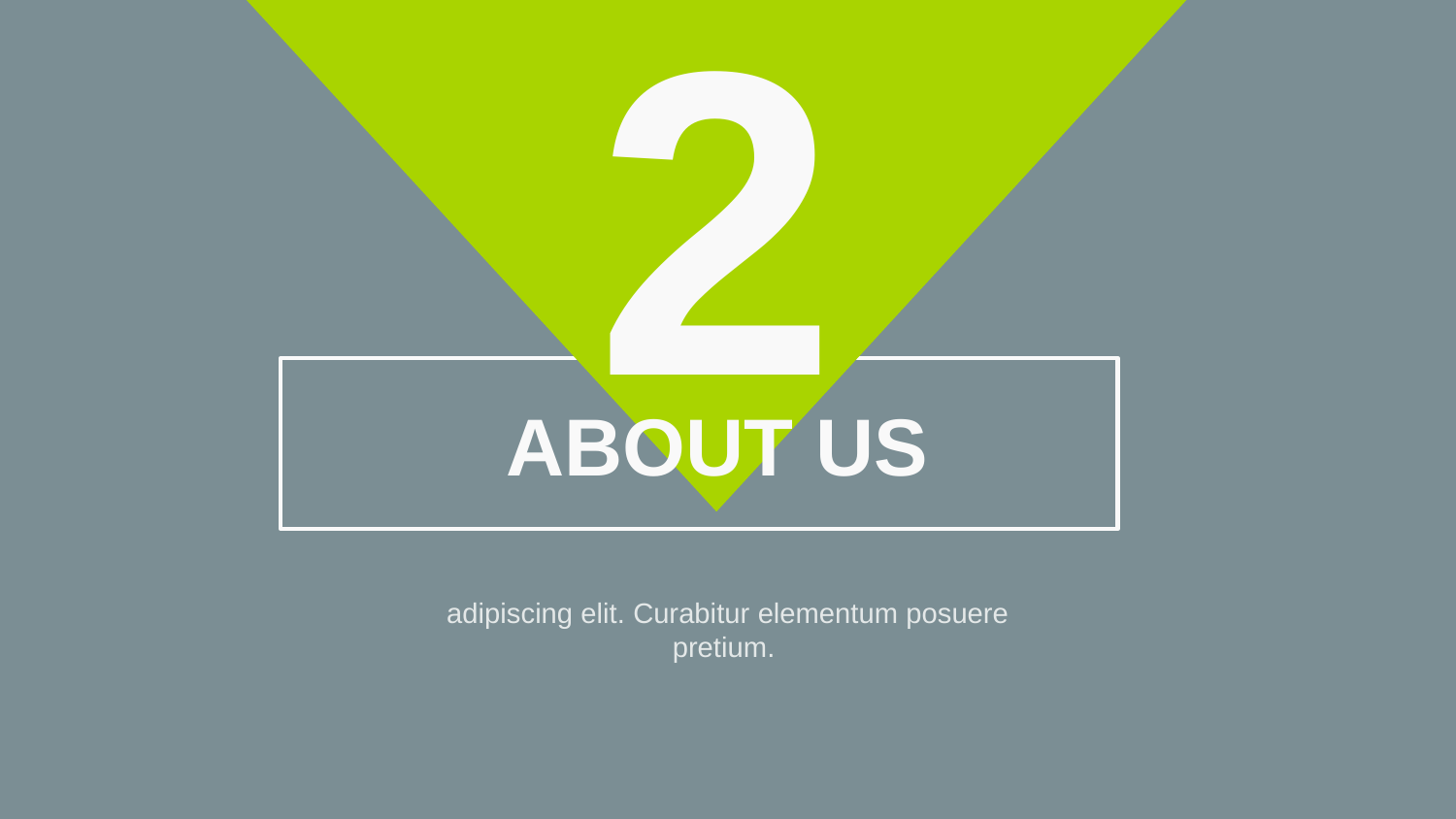

2

# ABOUT US
adipiscing elit. Curabitur elementum posuere pretium.